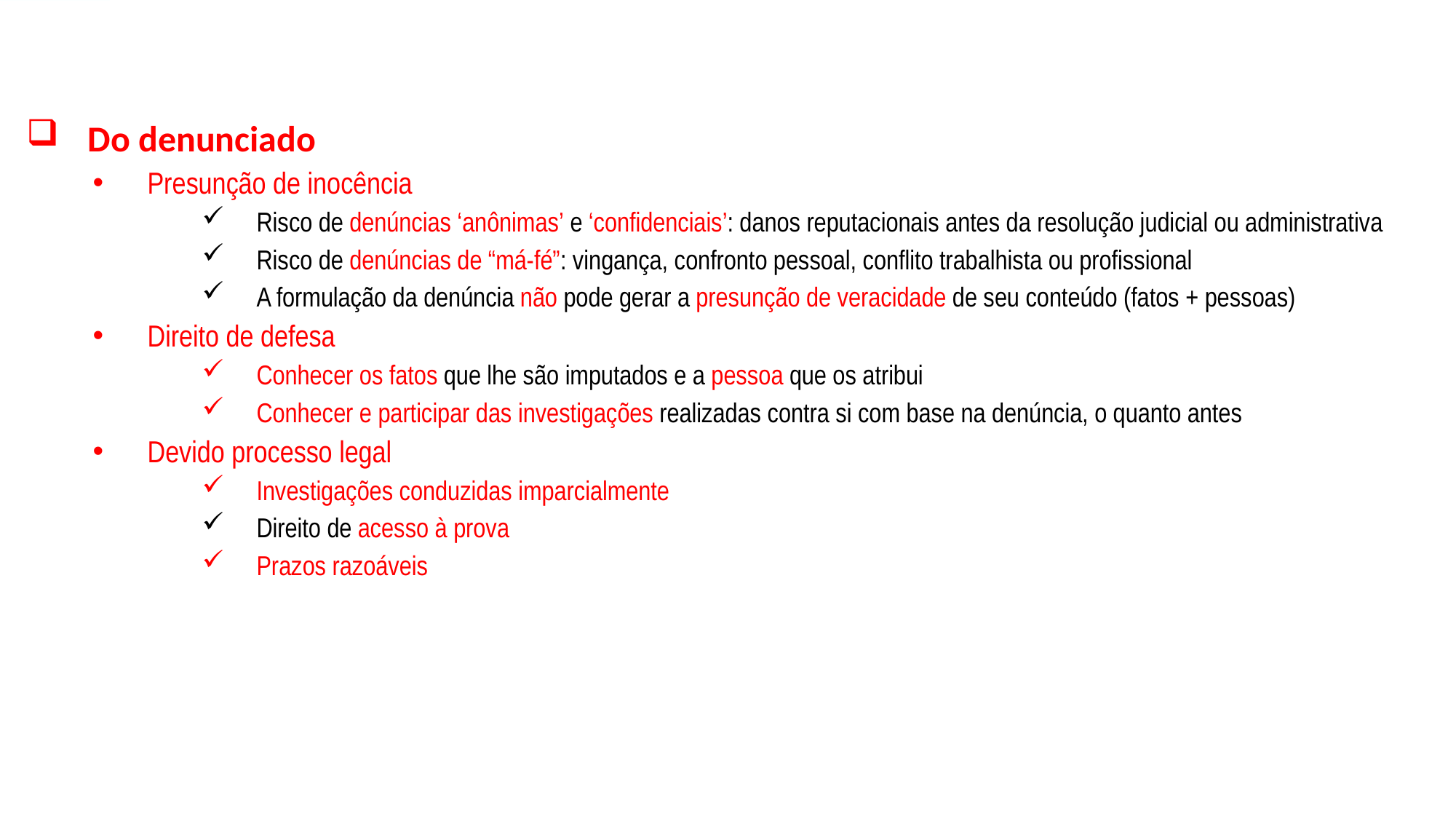

Do denunciado
Presunção de inocência
Risco de denúncias ‘anônimas’ e ‘confidenciais’: danos reputacionais antes da resolução judicial ou administrativa
Risco de denúncias de “má-fé”: vingança, confronto pessoal, conflito trabalhista ou profissional
A formulação da denúncia não pode gerar a presunção de veracidade de seu conteúdo (fatos + pessoas)
Direito de defesa
Conhecer os fatos que lhe são imputados e a pessoa que os atribui
Conhecer e participar das investigações realizadas contra si com base na denúncia, o quanto antes
Devido processo legal
Investigações conduzidas imparcialmente
Direito de acesso à prova
Prazos razoáveis